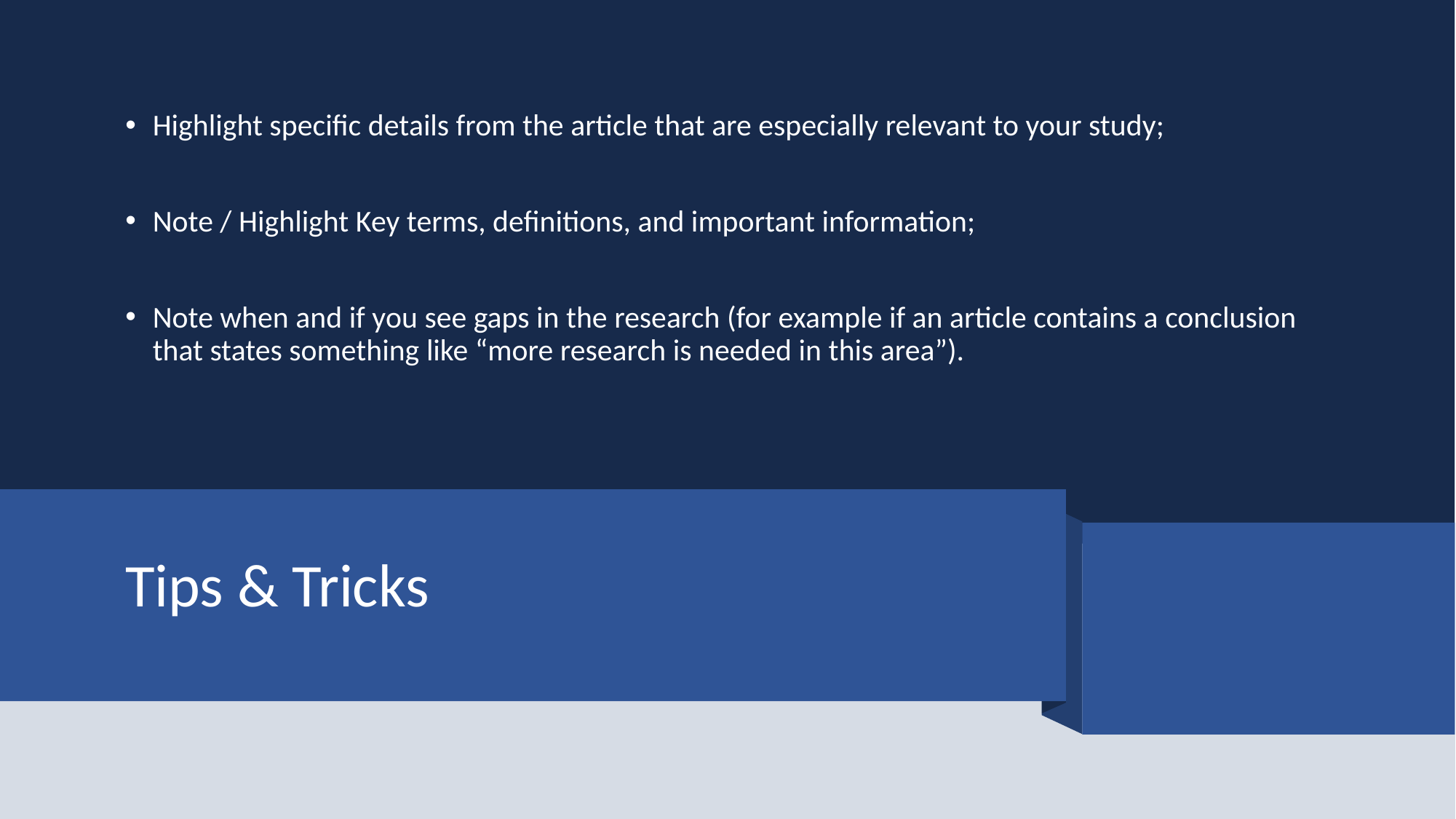

Highlight specific details from the article that are especially relevant to your study;

Note / Highlight Key terms, definitions, and important information;

Note when and if you see gaps in the research (for example if an article contains a conclusion that states something like “more research is needed in this area”).

# Tips & Tricks